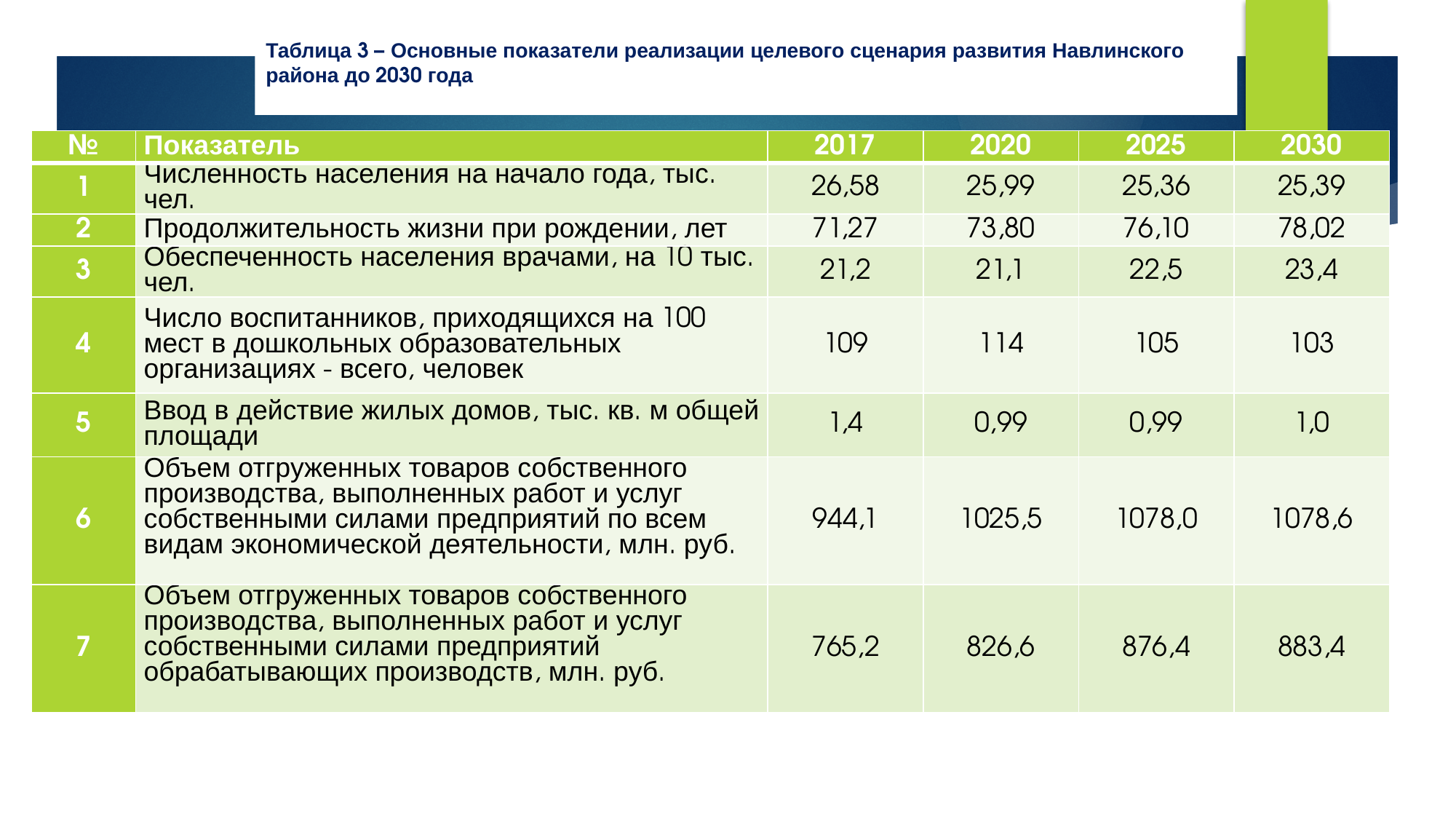

# Таблица 3 – Основные показатели реализации целевого сценария развития Навлинского района до 2030 года
| № | Показатель | 2017 | 2020 | 2025 | 2030 |
| --- | --- | --- | --- | --- | --- |
| 1 | Численность населения на начало года, тыс. чел. | 26,58 | 25,99 | 25,36 | 25,39 |
| 2 | Продолжительность жизни при рождении, лет | 71,27 | 73,80 | 76,10 | 78,02 |
| 3 | Обеспеченность населения врачами, на 10 тыс. чел. | 21,2 | 21,1 | 22,5 | 23,4 |
| 4 | Число воспитанников, приходящихся на 100 мест в дошкольных образовательных организациях - всего, человек | 109 | 114 | 105 | 103 |
| 5 | Ввод в действие жилых домов, тыс. кв. м общей площади | 1,4 | 0,99 | 0,99 | 1,0 |
| 6 | Объем отгруженных товаров собственного производства, выполненных работ и услуг собственными силами предприятий по всем видам экономической деятельности, млн. руб. | 944,1 | 1025,5 | 1078,0 | 1078,6 |
| 7 | Объем отгруженных товаров собственного производства, выполненных работ и услуг собственными силами предприятий обрабатывающих производств, млн. руб. | 765,2 | 826,6 | 876,4 | 883,4 |